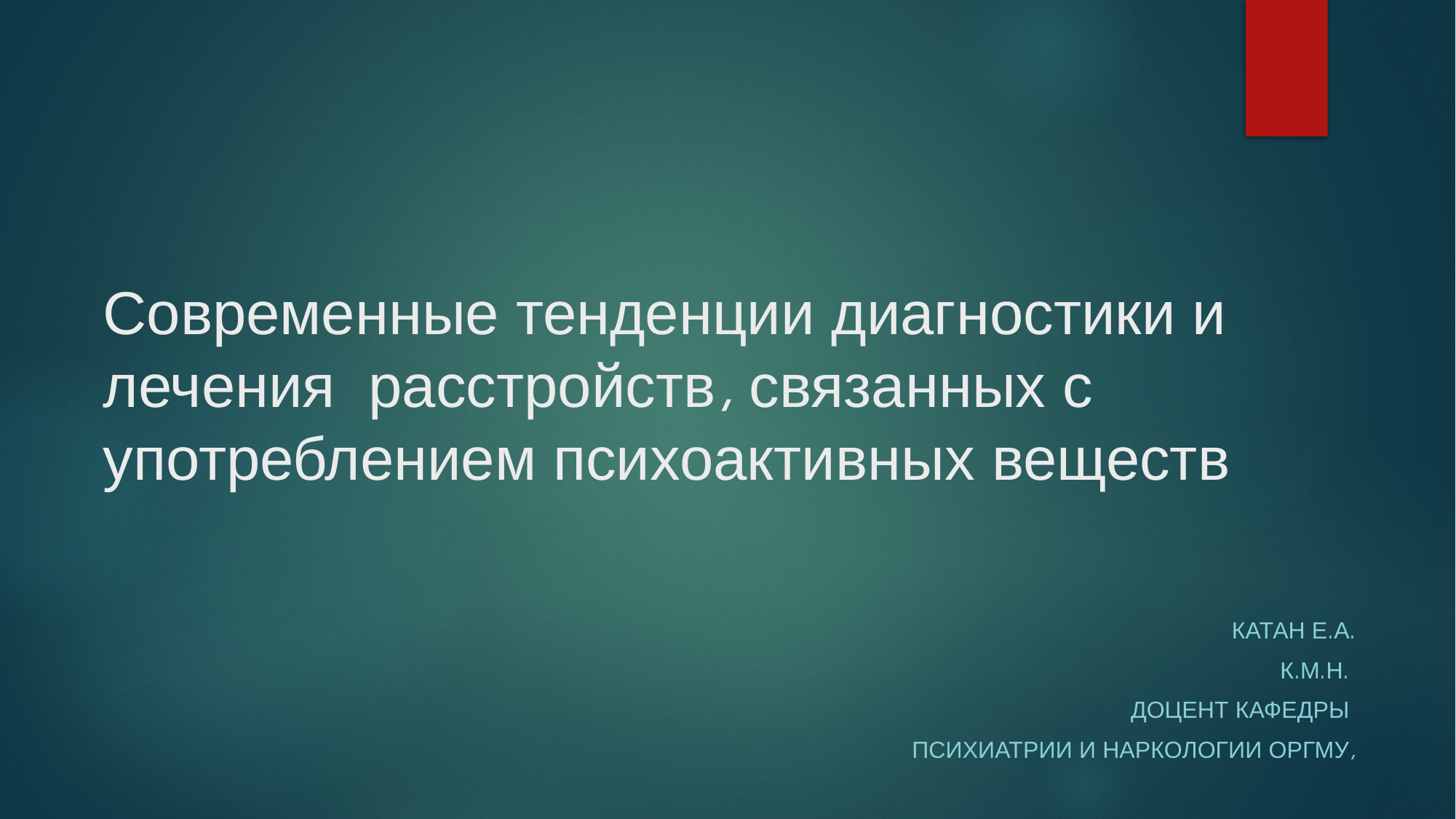

# Современные тенденции диагностики и лечения  расстройств, связанных с употреблением психоактивных веществ

Катан Е.А.
 к.м.н.
Доцент кафедры
психиатрии и наркологии ОрГМУ,